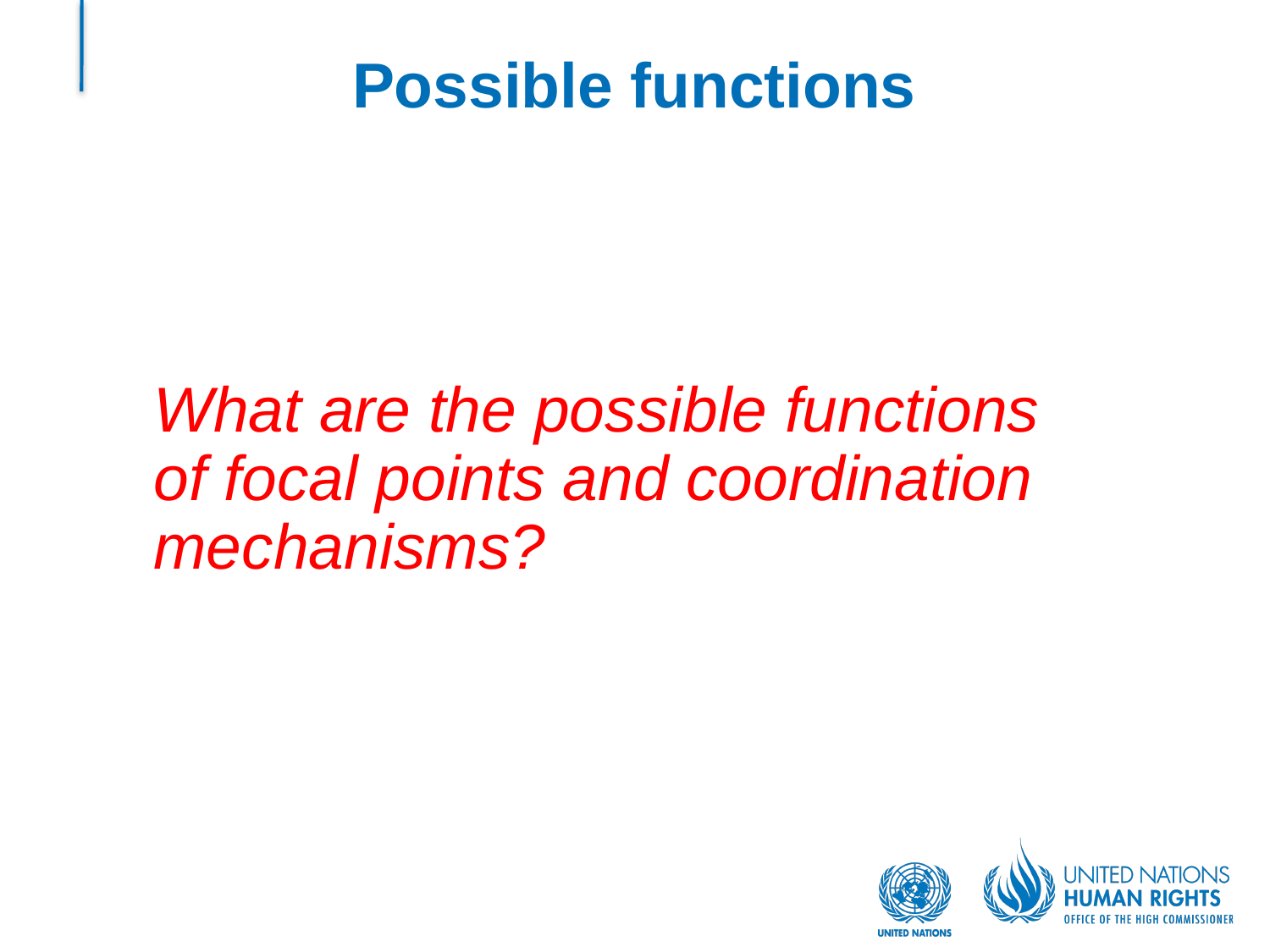

# Possible functions

What are the possible functions of focal points and coordination mechanisms?